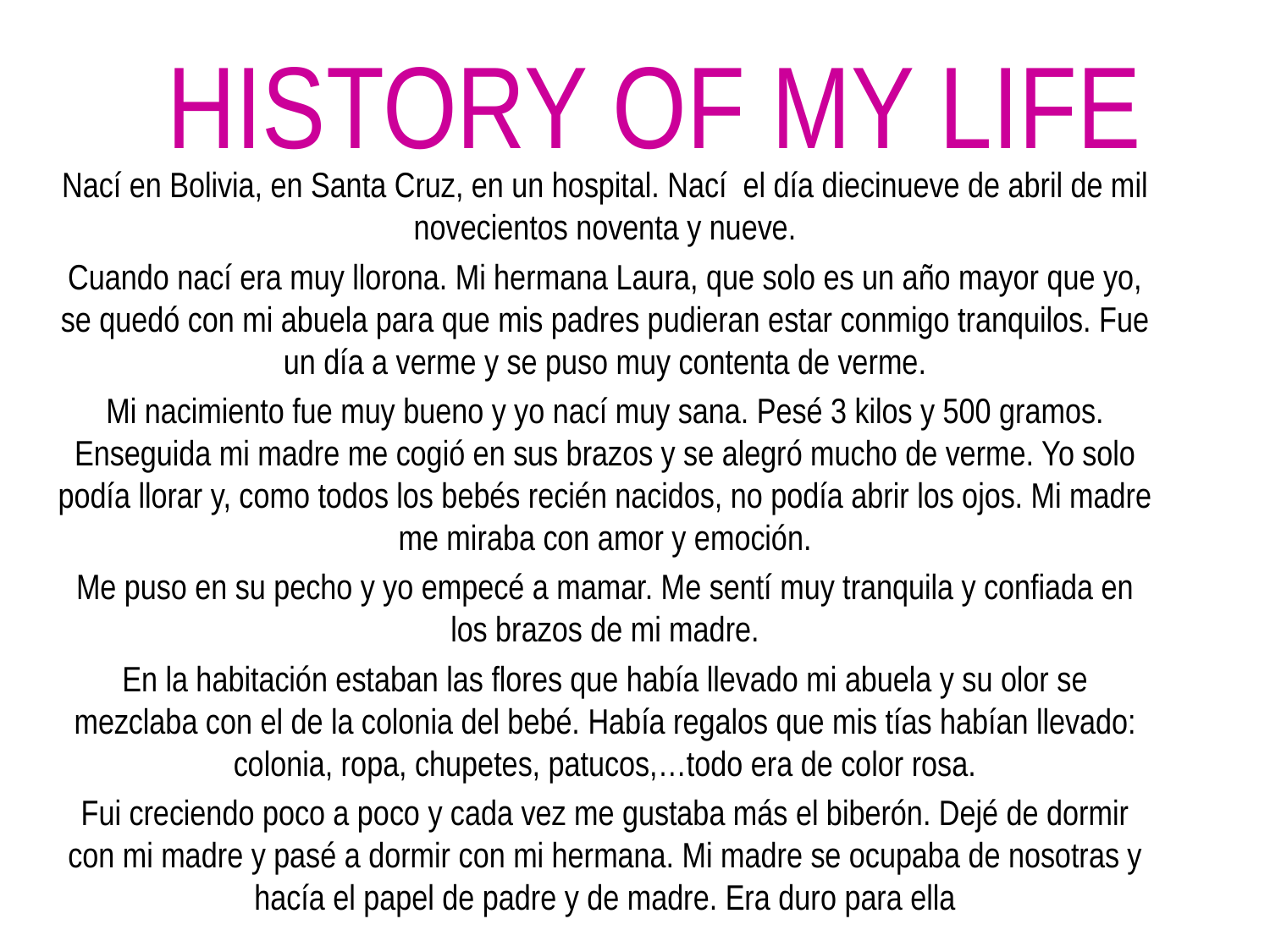

# HISTORY OF MY LIFE
Nací en Bolivia, en Santa Cruz, en un hospital. Nací  el día diecinueve de abril de mil novecientos noventa y nueve.
Cuando nací era muy llorona. Mi hermana Laura, que solo es un año mayor que yo, se quedó con mi abuela para que mis padres pudieran estar conmigo tranquilos. Fue un día a verme y se puso muy contenta de verme.
Mi nacimiento fue muy bueno y yo nací muy sana. Pesé 3 kilos y 500 gramos. Enseguida mi madre me cogió en sus brazos y se alegró mucho de verme. Yo solo podía llorar y, como todos los bebés recién nacidos, no podía abrir los ojos. Mi madre me miraba con amor y emoción.
Me puso en su pecho y yo empecé a mamar. Me sentí muy tranquila y confiada en los brazos de mi madre.
En la habitación estaban las flores que había llevado mi abuela y su olor se mezclaba con el de la colonia del bebé. Había regalos que mis tías habían llevado: colonia, ropa, chupetes, patucos,…todo era de color rosa.
Fui creciendo poco a poco y cada vez me gustaba más el biberón. Dejé de dormir con mi madre y pasé a dormir con mi hermana. Mi madre se ocupaba de nosotras y hacía el papel de padre y de madre. Era duro para ella